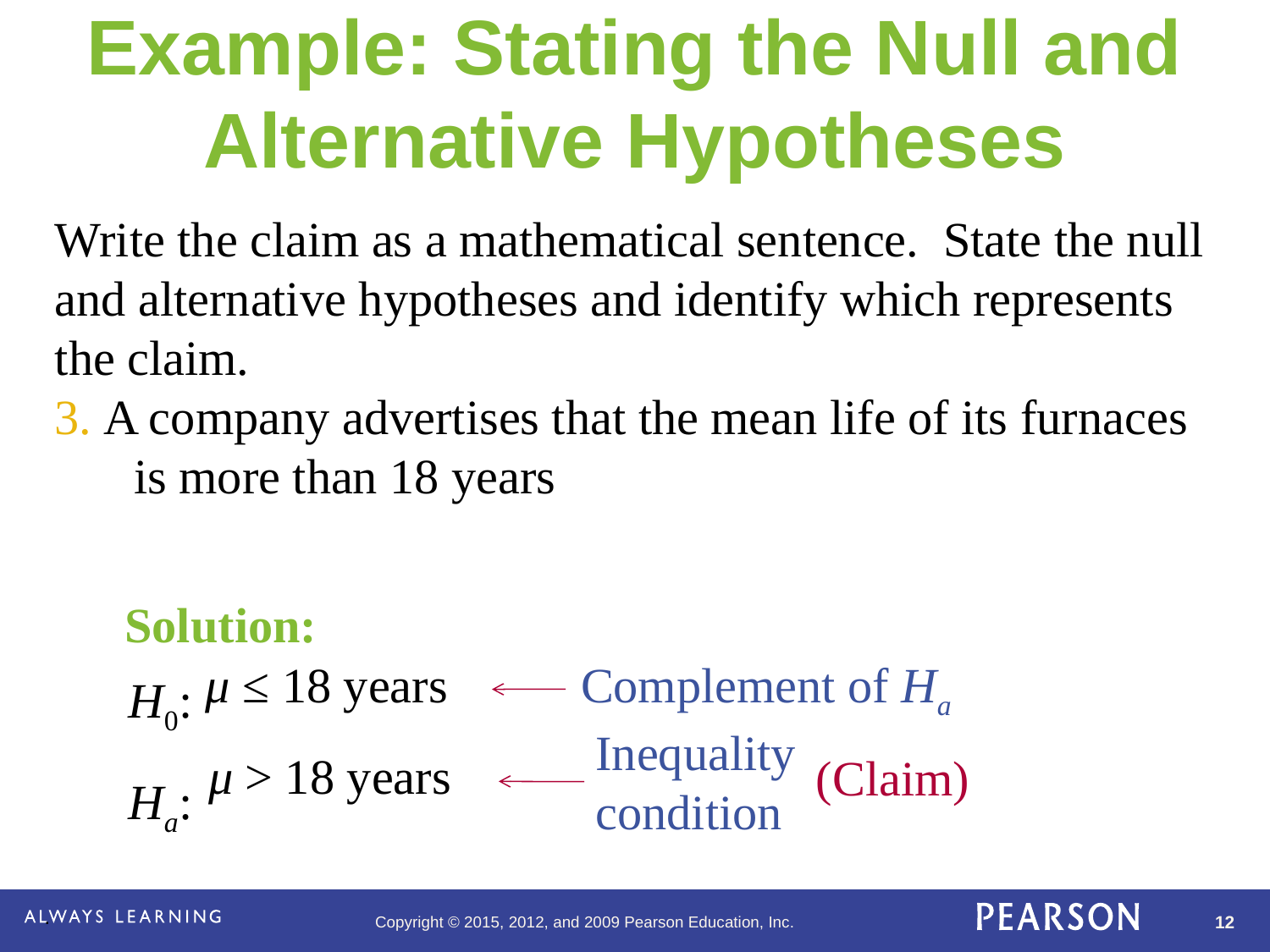

# Example: Stating the Null and Alternative Hypotheses
Write the claim as a mathematical sentence.  State the null and alternative hypotheses and identify which represents the claim.
 A company advertises that the mean life of its furnaces
    is more than 18 years
Solution:
H0:
Ha:
μ ≤ 18 years
Complement of Ha
Inequality condition
μ > 18 years
(Claim)
.